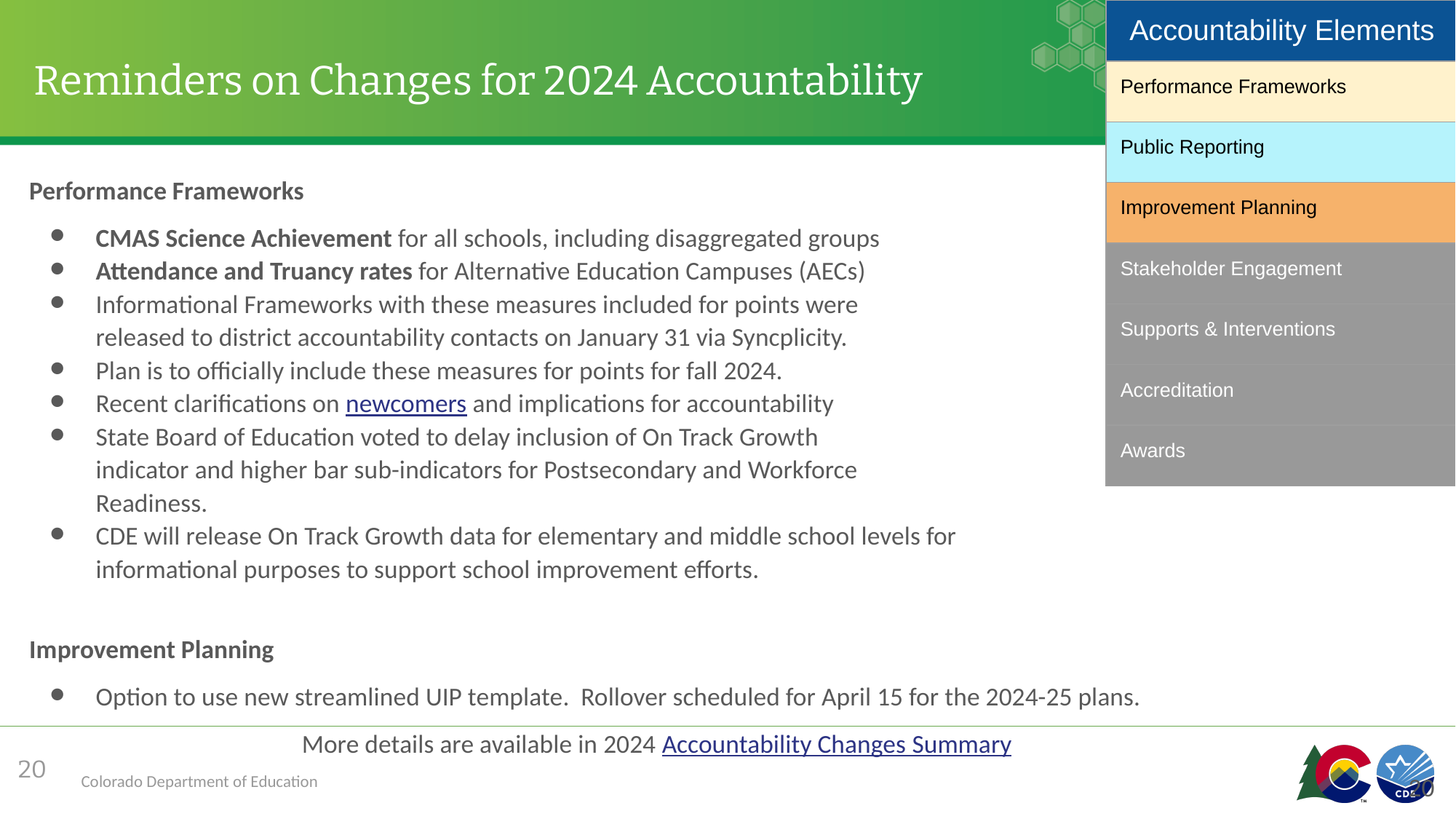

| Accountability Elements |
| --- |
| Performance Frameworks |
| Public Reporting |
| Improvement Planning |
| Stakeholder Engagement |
| Supports & Interventions |
| Accreditation |
| Awards |
# Reminders on Changes for 2024 Accountability
Performance Frameworks
CMAS Science Achievement for all schools, including disaggregated groups
Attendance and Truancy rates for Alternative Education Campuses (AECs)
Informational Frameworks with these measures included for points were
released to district accountability contacts on January 31 via Syncplicity.
Plan is to officially include these measures for points for fall 2024.
Recent clarifications on newcomers and implications for accountability
State Board of Education voted to delay inclusion of On Track Growth
indicator and higher bar sub-indicators for Postsecondary and Workforce
Readiness.
CDE will release On Track Growth data for elementary and middle school levels for
informational purposes to support school improvement efforts.
Improvement Planning
Option to use new streamlined UIP template.  Rollover scheduled for April 15 for the 2024-25 plans.
More details are available in 2024 Accountability Changes Summary
20
20